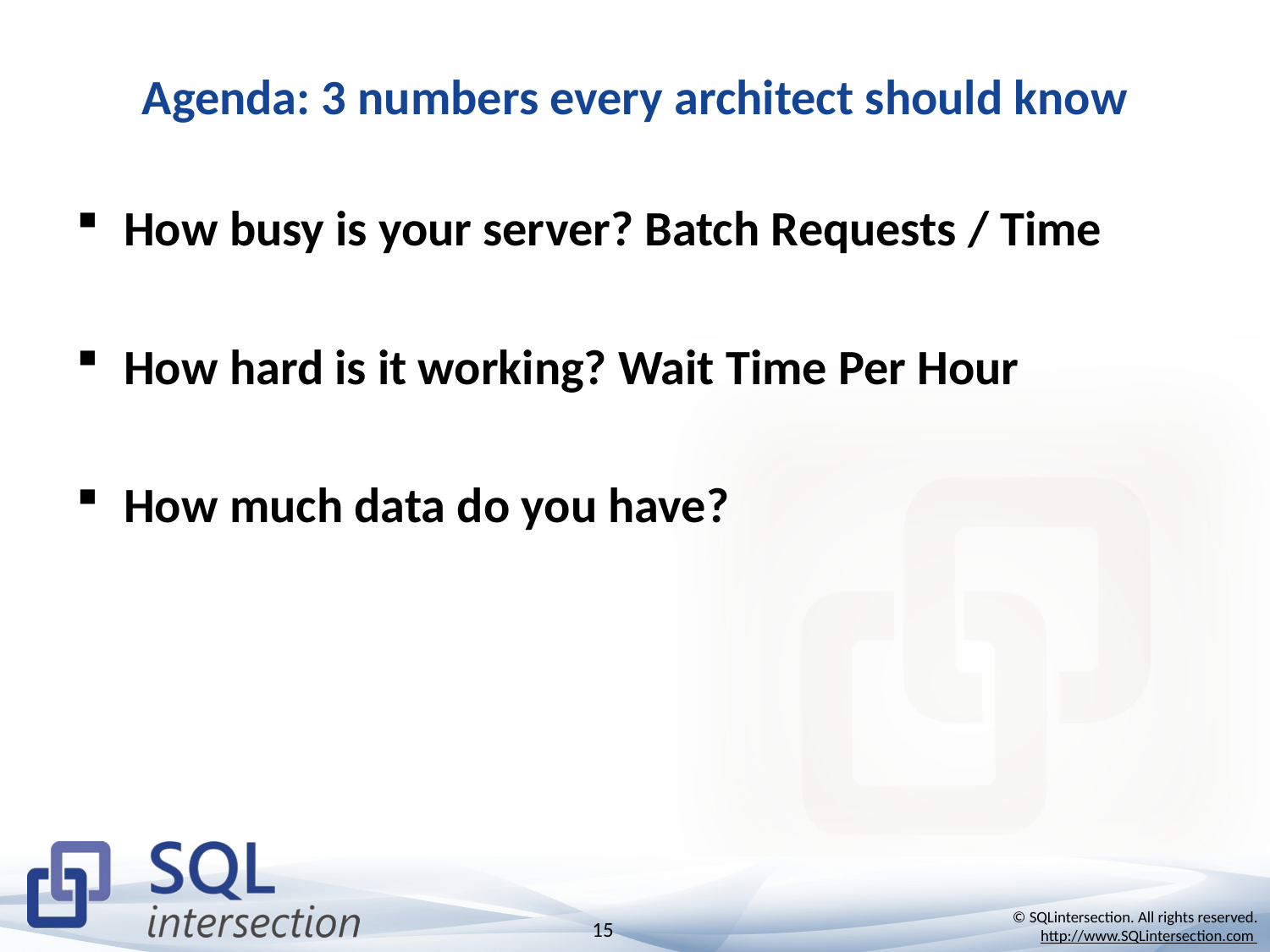

# Agenda: 3 numbers every architect should know
How busy is your server? Batch Requests / Time

How hard is it working? Wait Time Per Hour

How much data do you have?